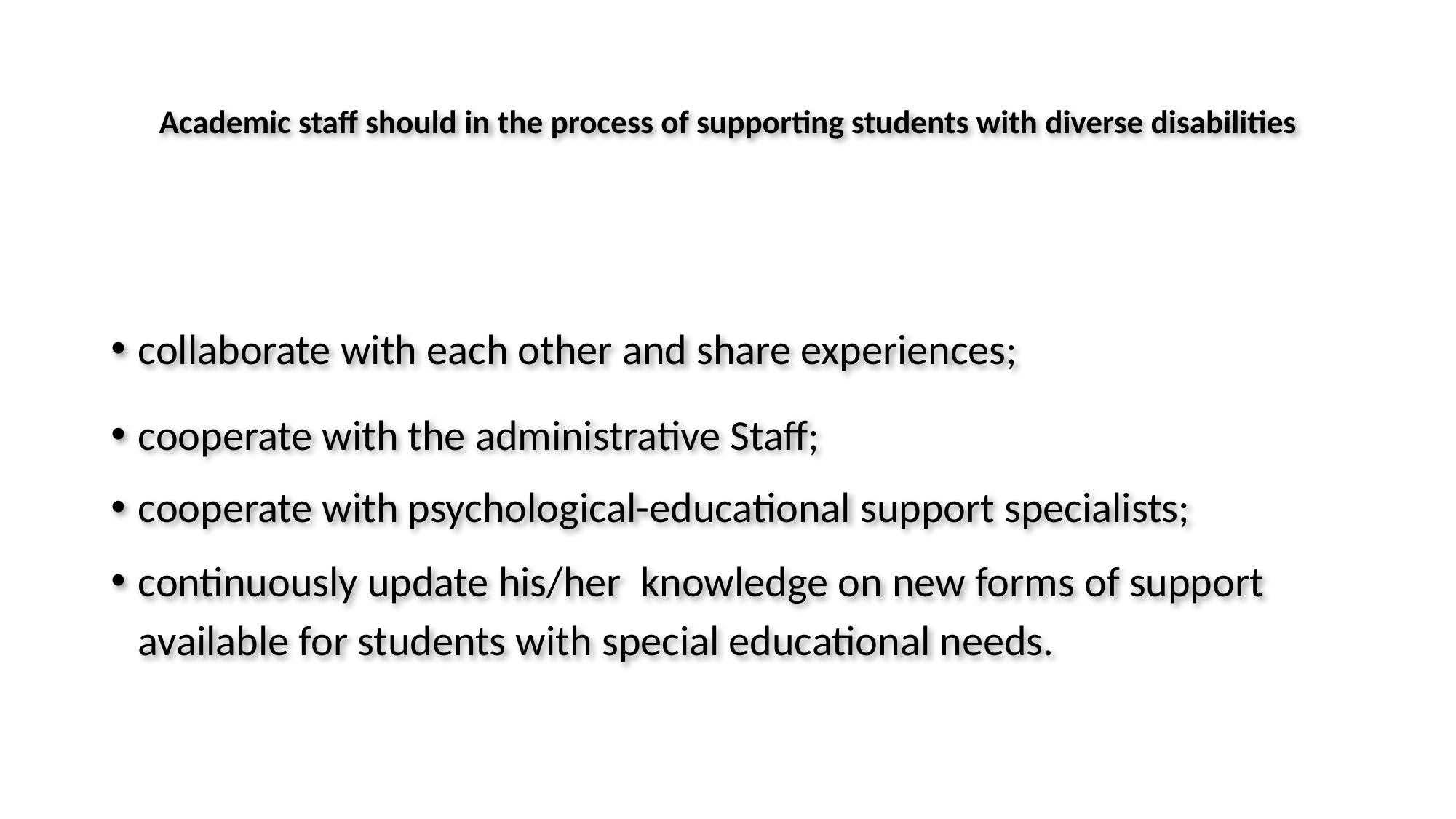

# Academic staff should in the process of supporting students with diverse disabilities

collaborate with each other and share experiences;
cooperate with the administrative Staff;
cooperate with psychological-educational support specialists;
continuously update his/her  knowledge on new forms of support available for students with special educational needs.